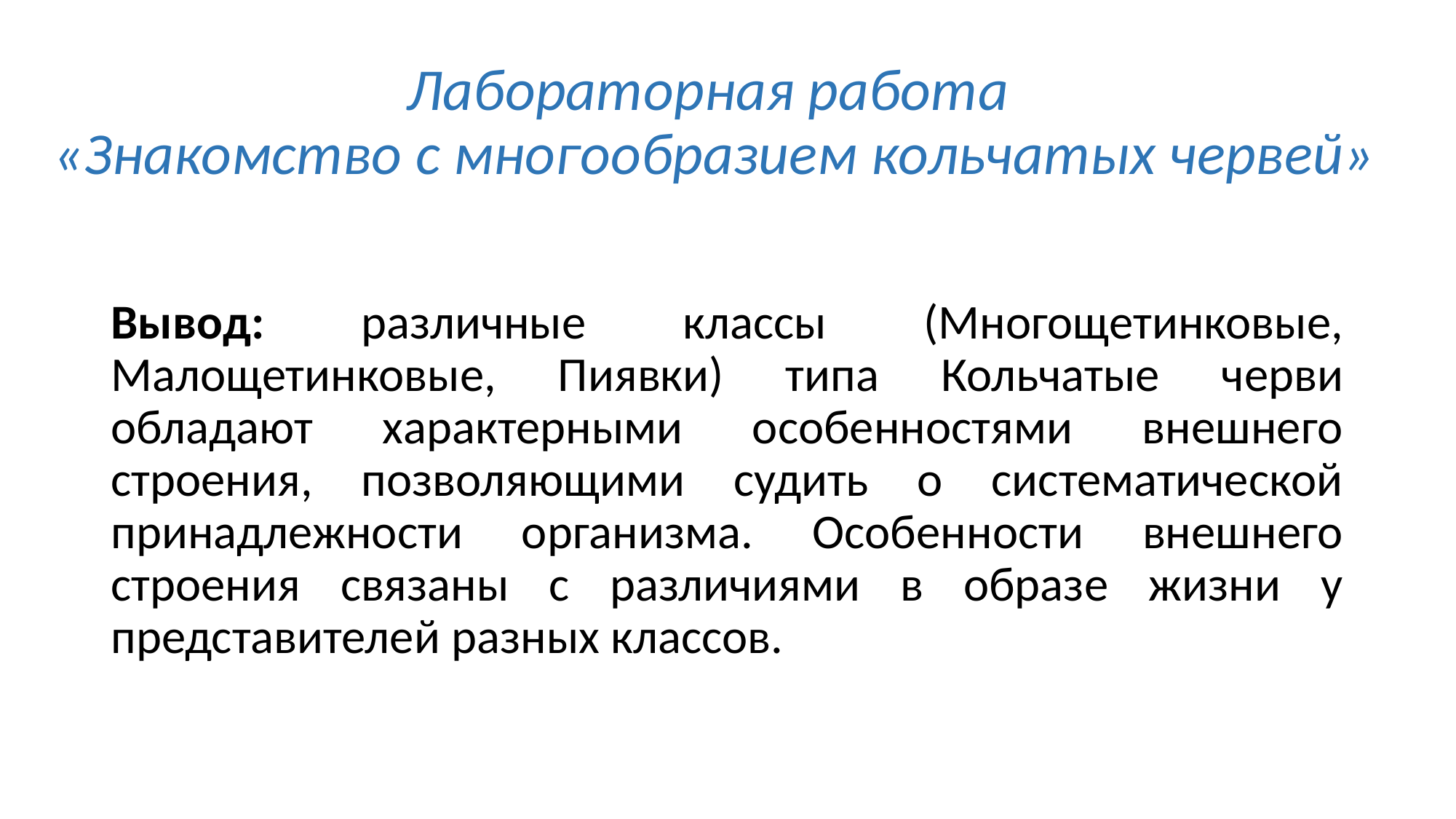

# Лабораторная работа «Знакомство с многообразием кольчатых червей»

Вывод: различные классы (Многощетинковые, Малощетинковые, Пиявки) типа Кольчатые черви обладают характерными особенностями внешнего строения, позволяющими судить о систематической принадлежности организма. Особенности внешнего строения связаны с различиями в образе жизни у представителей разных классов.